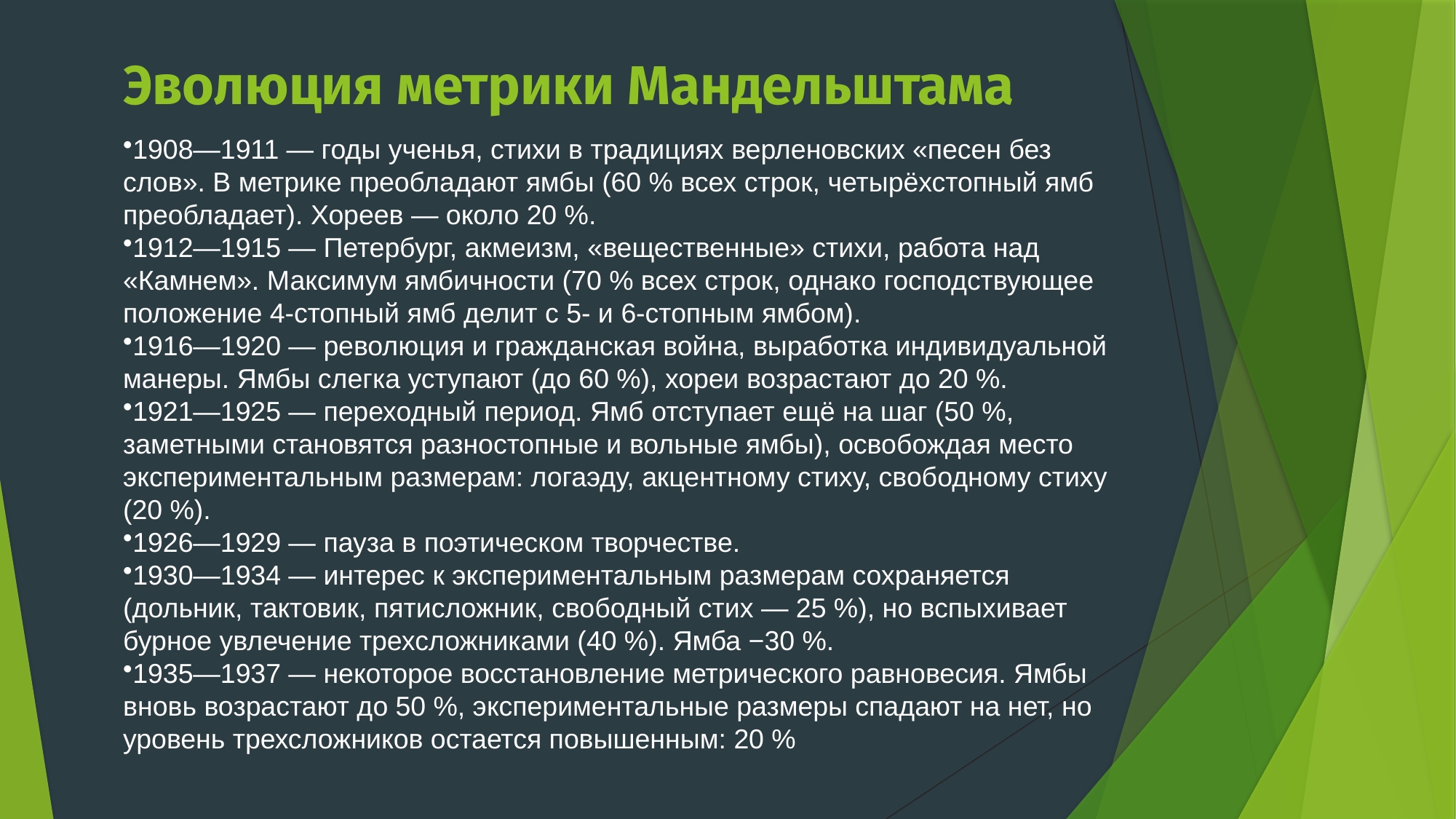

# Эволюция метрики Мандельштама
1908—1911 — годы ученья, стихи в традициях верленовских «песен без слов». В метрике преобладают ямбы (60 % всех строк, четырёхстопный ямб преобладает). Хореев — около 20 %.
1912—1915 — Петербург, акмеизм, «вещественные» стихи, работа над «Камнем». Максимум ямбичности (70 % всех строк, однако господствующее положение 4-стопный ямб делит с 5- и 6-стопным ямбом).
1916—1920 — революция и гражданская война, выработка индивидуальной манеры. Ямбы слегка уступают (до 60 %), хореи возрастают до 20 %.
1921—1925 — переходный период. Ямб отступает ещё на шаг (50 %, заметными становятся разностопные и вольные ямбы), освобождая место экспериментальным размерам: логаэду, акцентному стиху, свободному стиху (20 %).
1926—1929 — пауза в поэтическом творчестве.
1930—1934 — интерес к экспериментальным размерам сохраняется (дольник, тактовик, пятисложник, свободный стих — 25 %), но вспыхивает бурное увлечение трехсложниками (40 %). Ямба −30 %.
1935—1937 — некоторое восстановление метрического равновесия. Ямбы вновь возрастают до 50 %, экспериментальные размеры спадают на нет, но уровень трехсложников остается повышенным: 20 %